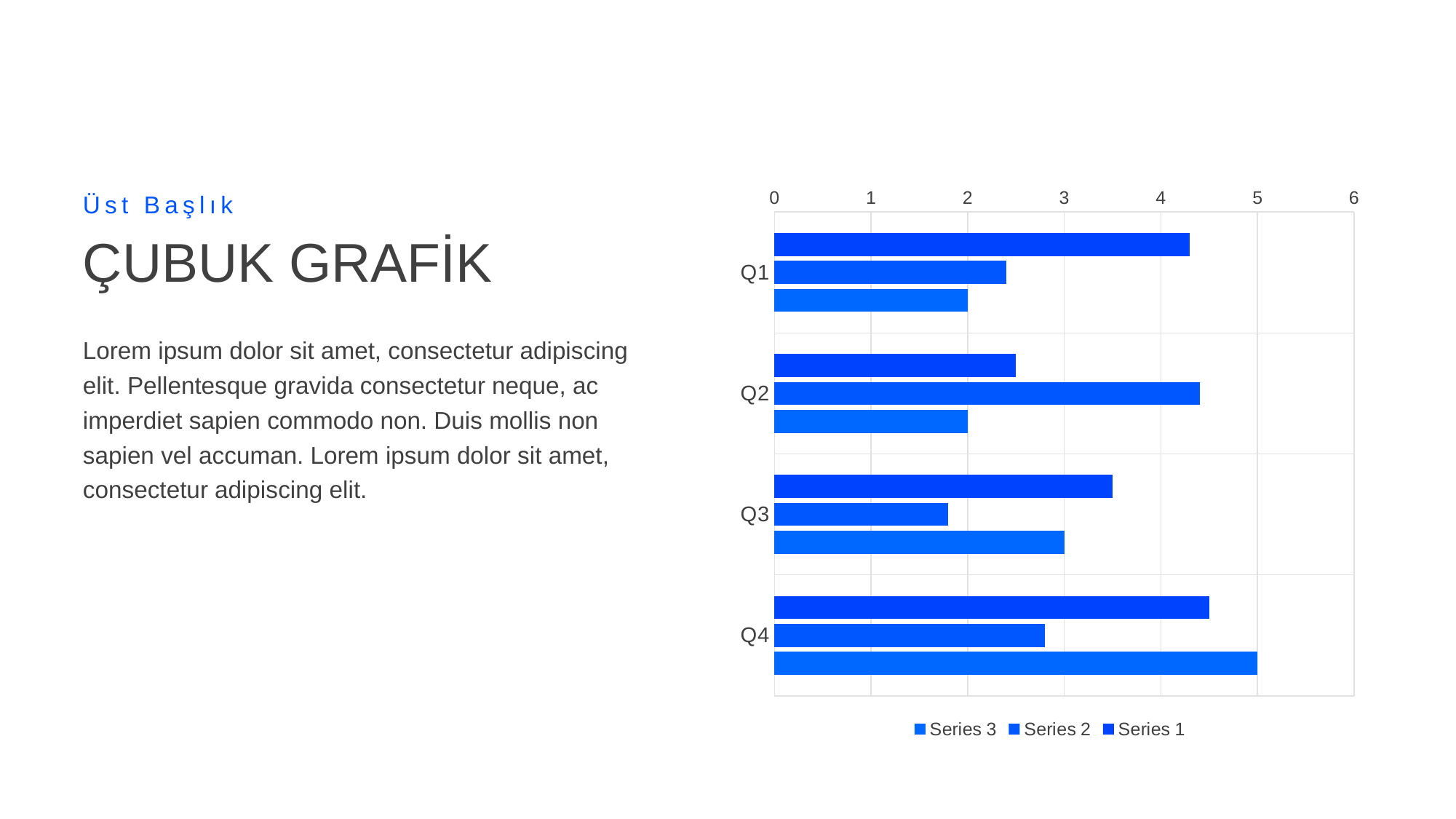

Üst Başlık

### Chart

| Category | Series 1 | Series 2 | Series 3 |
|---|---|---|---|
| Q1 | 4.3 | 2.4 | 2.0 |
| Q2 | 2.5 | 4.4 | 2.0 |
| Q3 | 3.5 | 1.8 | 3.0 |
| Q4 | 4.5 | 2.8 | 5.0 |
# ÇUBUK GRAFİK
Lorem ipsum dolor sit amet, consectetur adipiscing elit. Pellentesque gravida consectetur neque, ac imperdiet sapien commodo non. Duis mollis non sapien vel accuman. Lorem ipsum dolor sit amet, consectetur adipiscing elit.